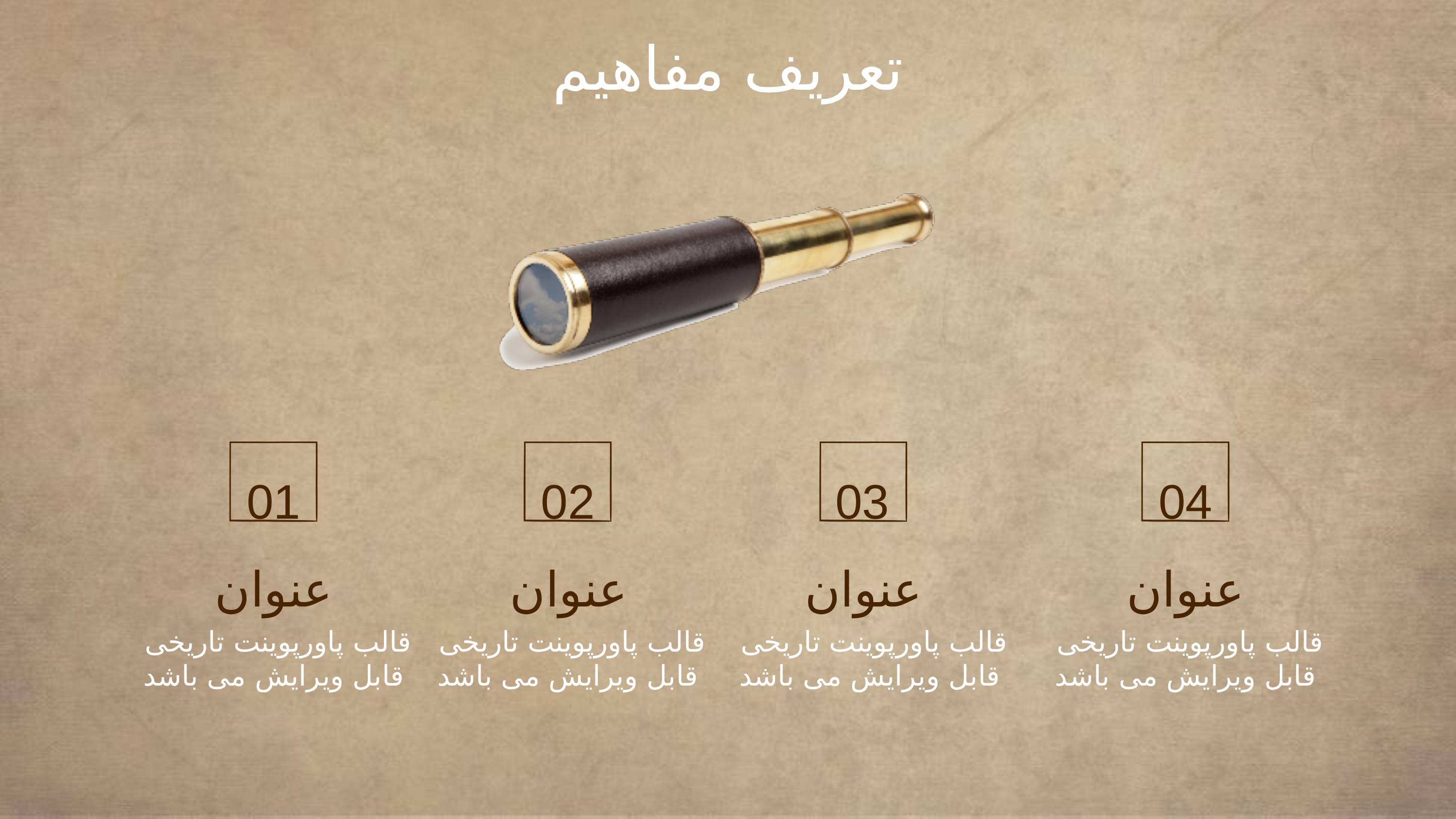

تعریف مفاهیم

01
02
03
04
عنوان
عنوان
عنوان
عنوان
قالب پاورپوینت تاریخی  قابل ویرایش می باشد
قالب پاورپوینت تاریخی  قابل ویرایش می باشد
قالب پاورپوینت تاریخی  قابل ویرایش می باشد
قالب پاورپوینت تاریخی  قابل ویرایش می باشد